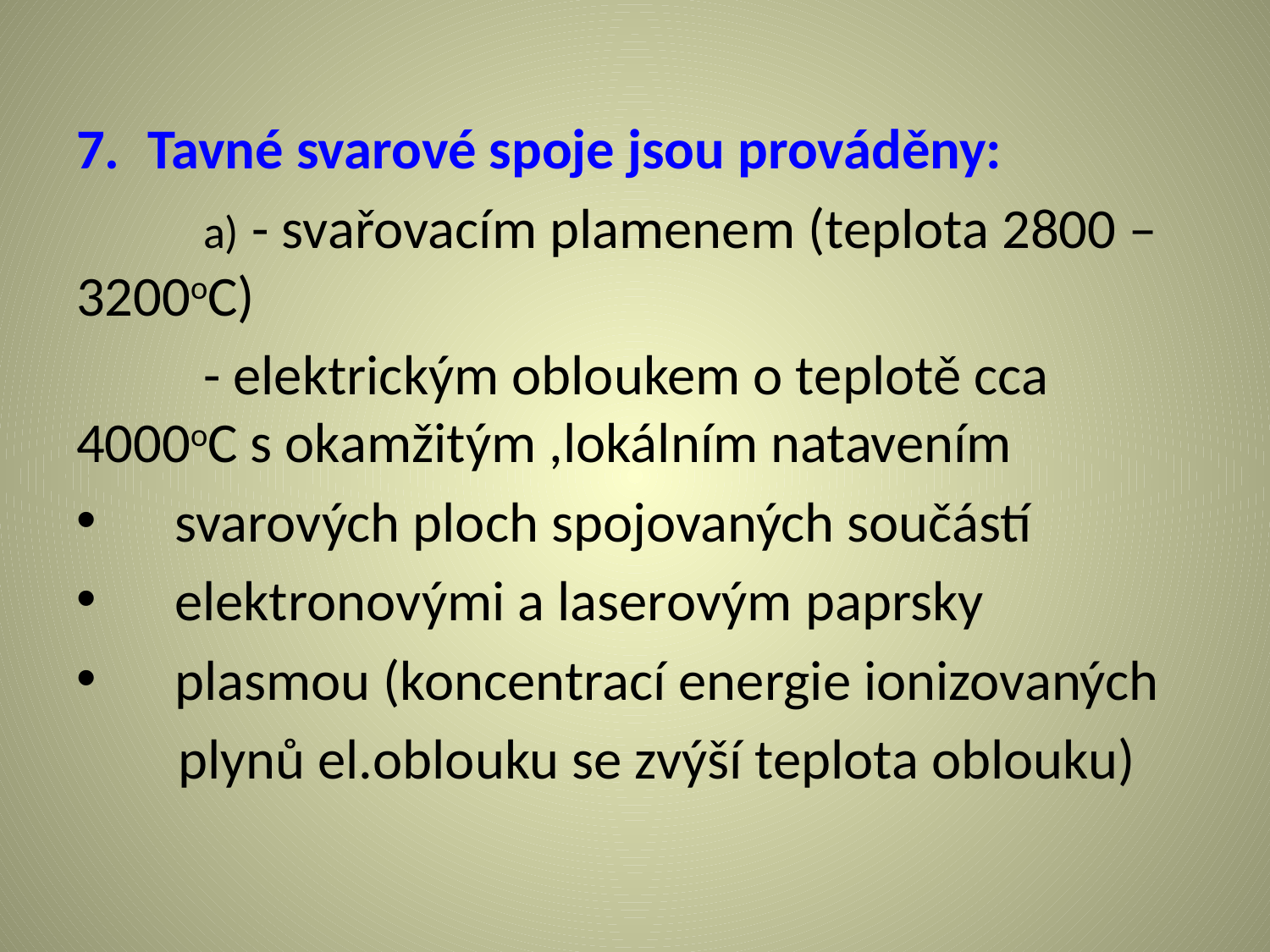

Tavné svarové spoje jsou prováděny:
	a) - svařovacím plamenem (teplota 2800 – 3200oC)
 	- elektrickým obloukem o teplotě cca 4000oC s okamžitým ,lokálním natavením
    svarových ploch spojovaných součástí
    elektronovými a laserovým paprsky
    plasmou (koncentrací energie ionizovaných
        plynů el.oblouku se zvýší teplota oblouku)